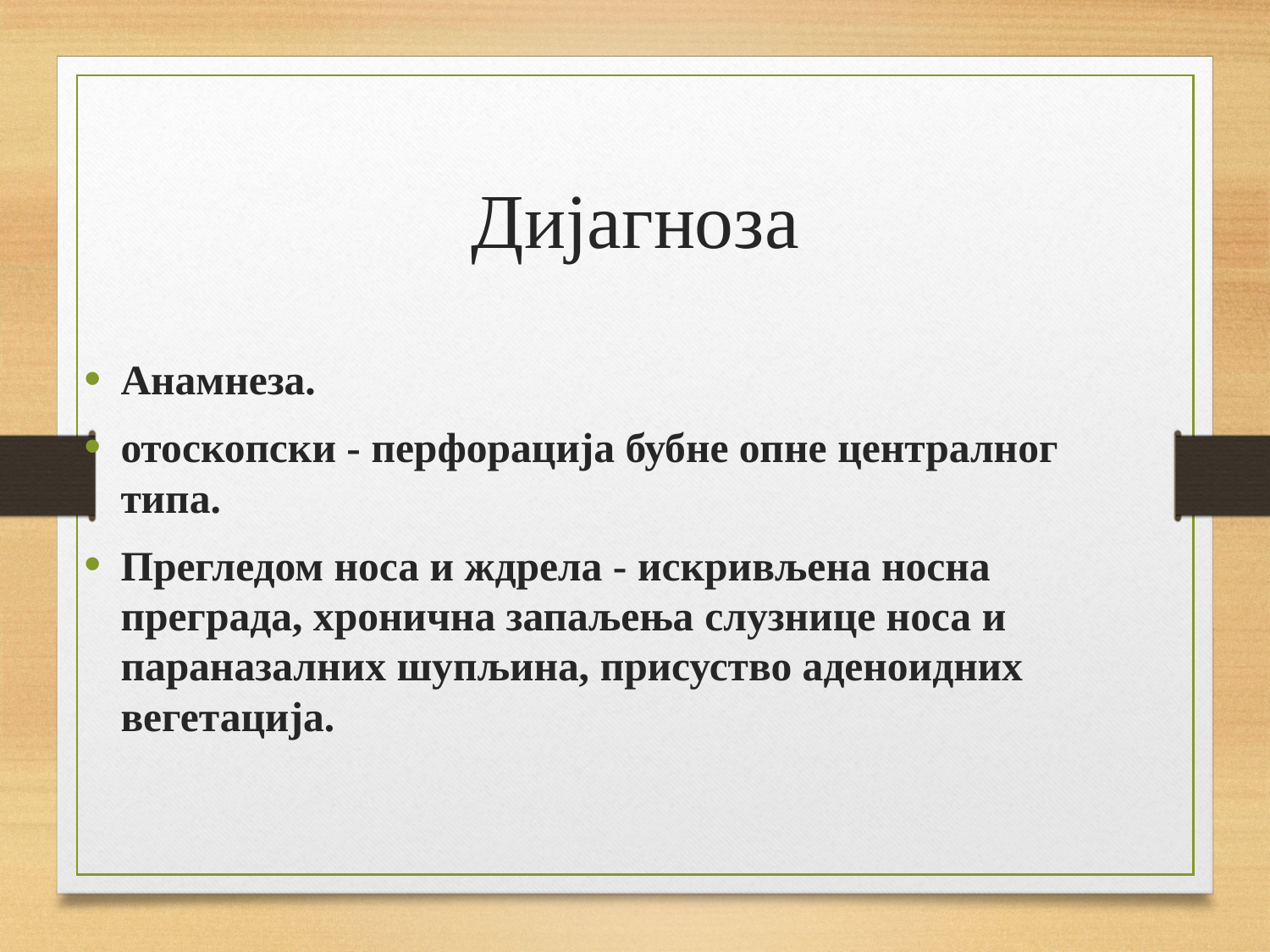

# Дијагноза

Анамнеза.
отоскопски - перфорација бубне опне централног типа.
Прегледом носа и ждрела - искривљена носна преграда, хронична запаљења слузнице носа и параназалних шупљина, присуство аденоидних вегетација.